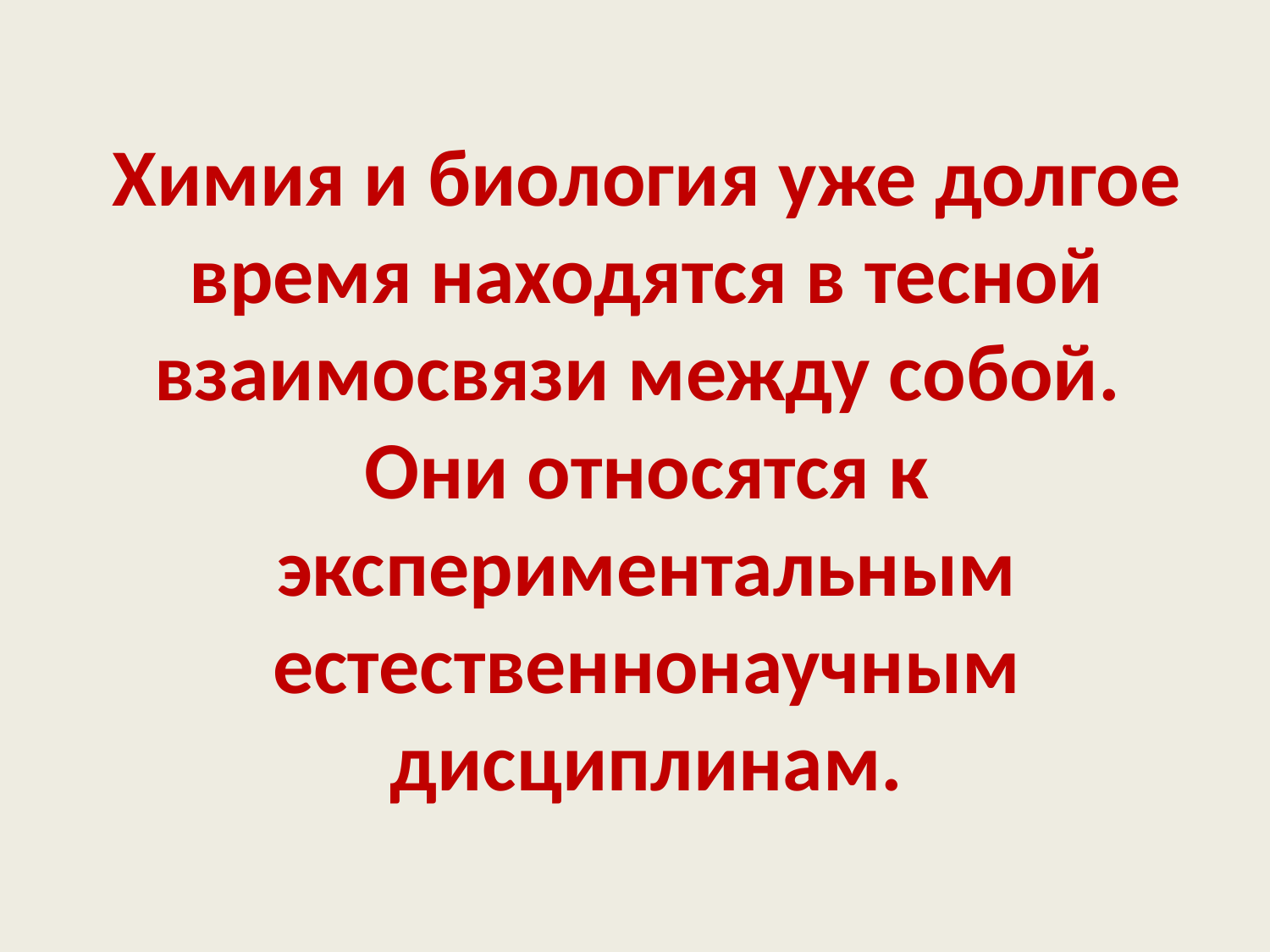

# Химия и биология уже долгое время находятся в тесной взаимосвязи между собой. Они относятся к экспериментальным естественнонаучным дисциплинам.